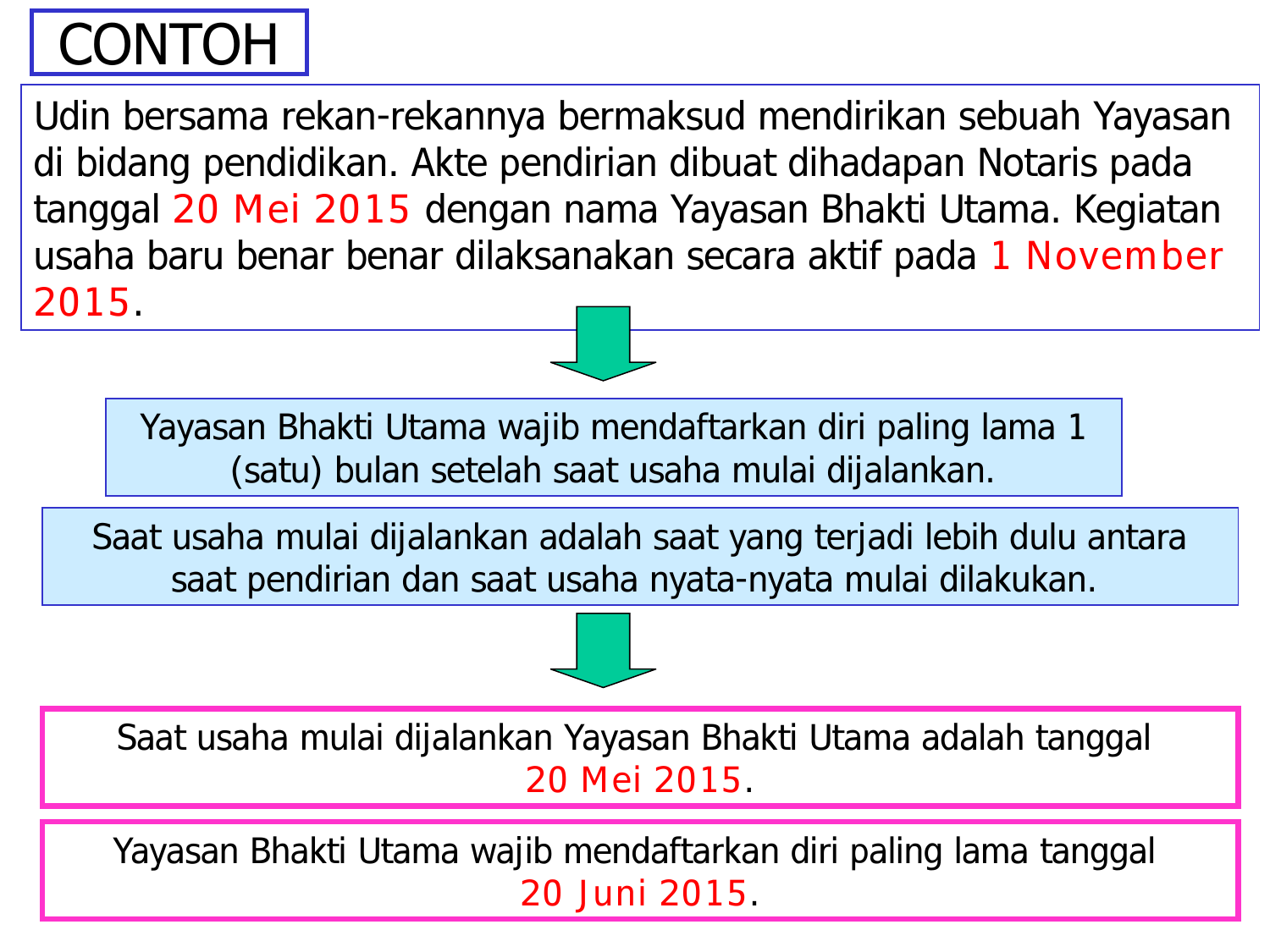

# CONTOH
Udin bersama rekan-rekannya bermaksud mendirikan sebuah Yayasan di bidang pendidikan. Akte pendirian dibuat dihadapan Notaris pada tanggal 20 Mei 2015 dengan nama Yayasan Bhakti Utama. Kegiatan usaha baru benar benar dilaksanakan secara aktif pada 1 November 2015.

Yayasan Bhakti Utama wajib mendaftarkan diri paling lama 1 (satu) bulan setelah saat usaha mulai dijalankan.
Saat usaha mulai dijalankan adalah saat yang terjadi lebih dulu antara saat pendirian dan saat usaha nyata-nyata mulai dilakukan.

Saat usaha mulai dijalankan Yayasan Bhakti Utama adalah tanggal
20 Mei 2015.
Yayasan Bhakti Utama wajib mendaftarkan diri paling lama tanggal
20 Juni 2015.